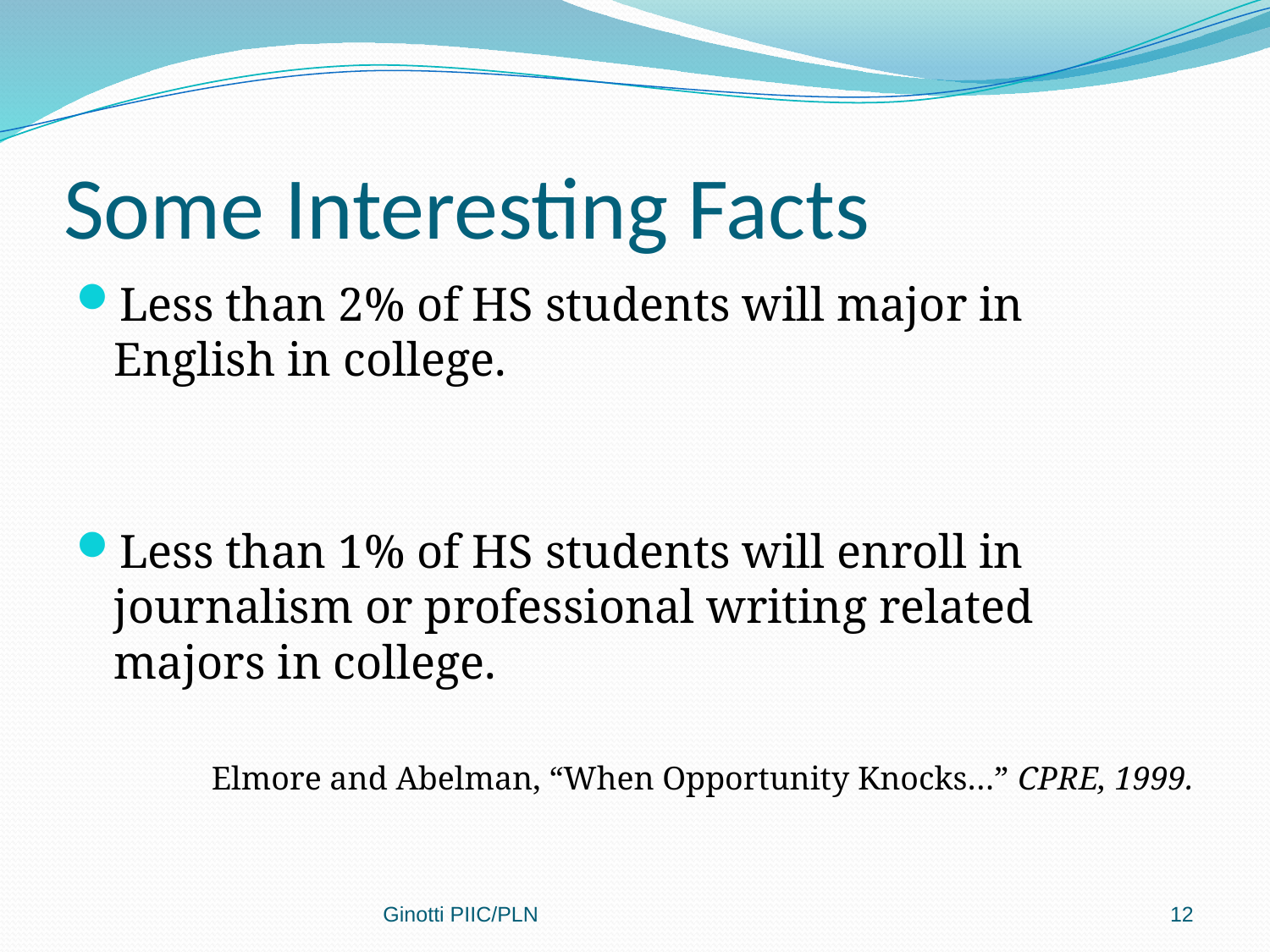

# Some Interesting Facts
Less than 2% of HS students will major in English in college.

Less than 1% of HS students will enroll in journalism or professional writing related majors in college.

Elmore and Abelman, “When Opportunity Knocks…” CPRE, 1999.
Ginotti PIIC/PLN
12